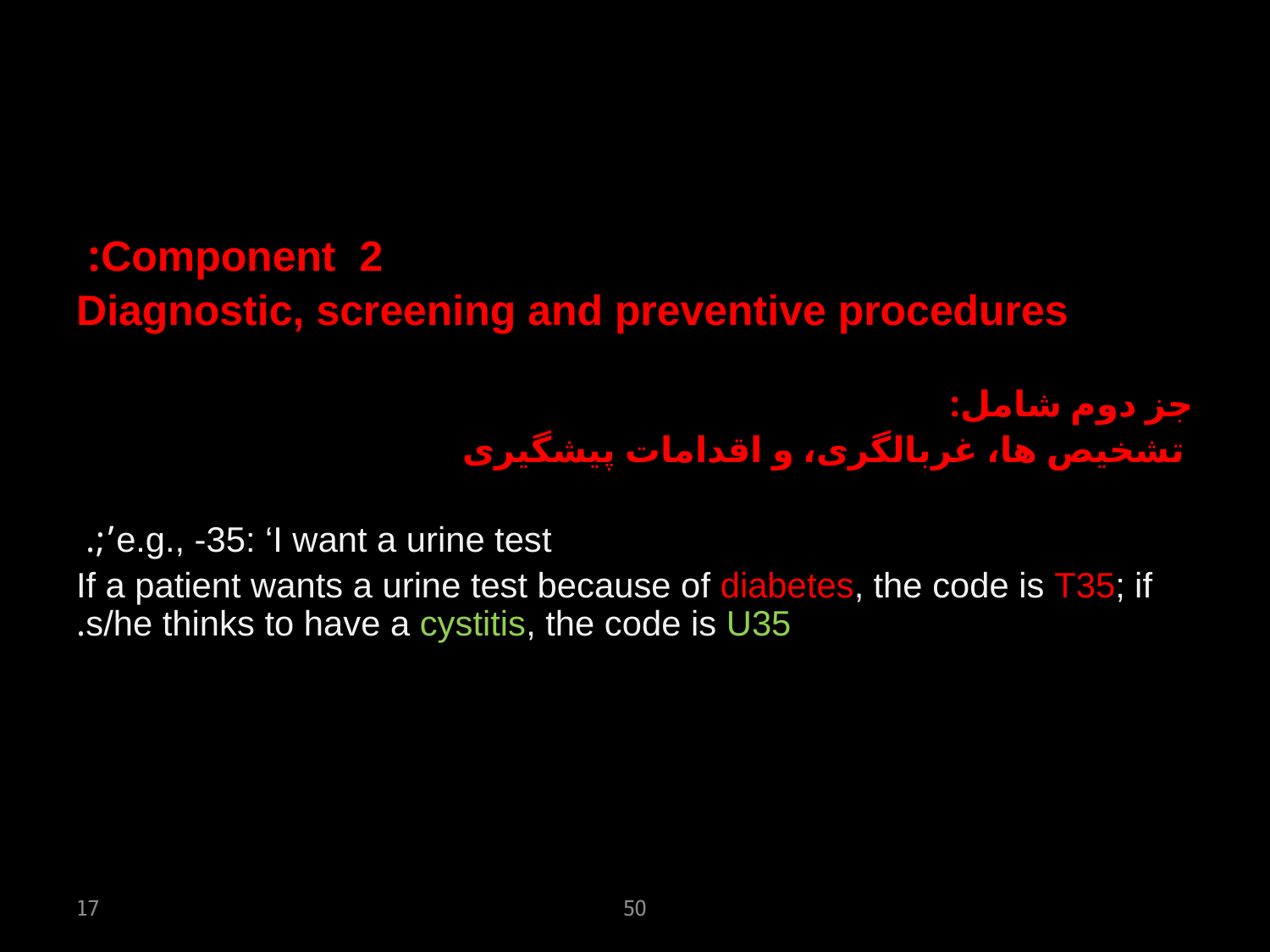

Component  2:
Diagnostic, screening and preventive procedures

جز دوم شامل:
 تشخیص ها، غربالگری، و اقدامات پیشگیری

e.g., -35: ‘I want a urine test’;.
If a patient wants a urine test because of diabetes, the code is T35; if s/he thinks to have a cystitis, the code is U35.

17
50